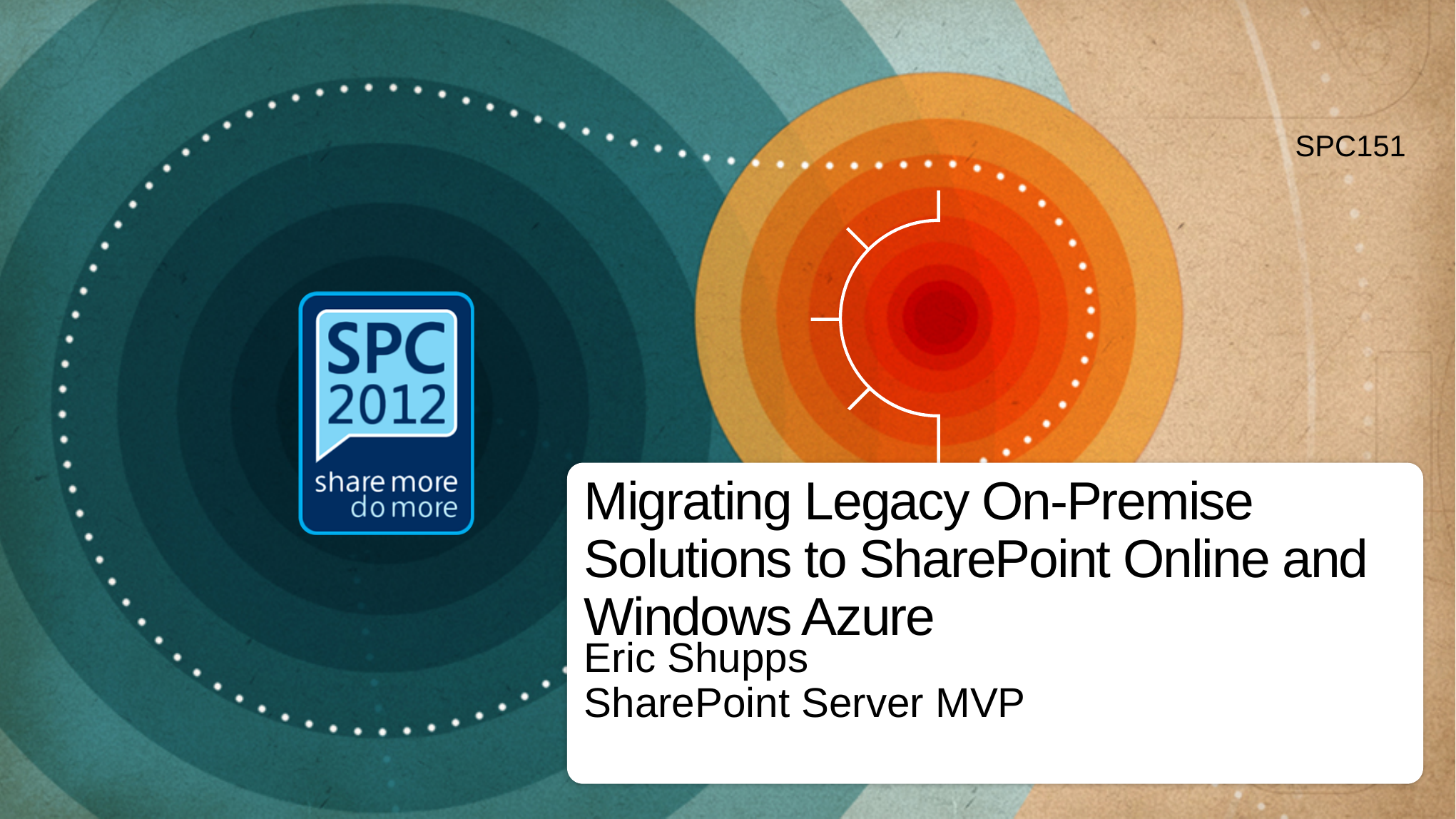

SPC151
# Migrating Legacy On-Premise Solutions to SharePoint Online and Windows Azure
Eric Shupps
SharePoint Server MVP